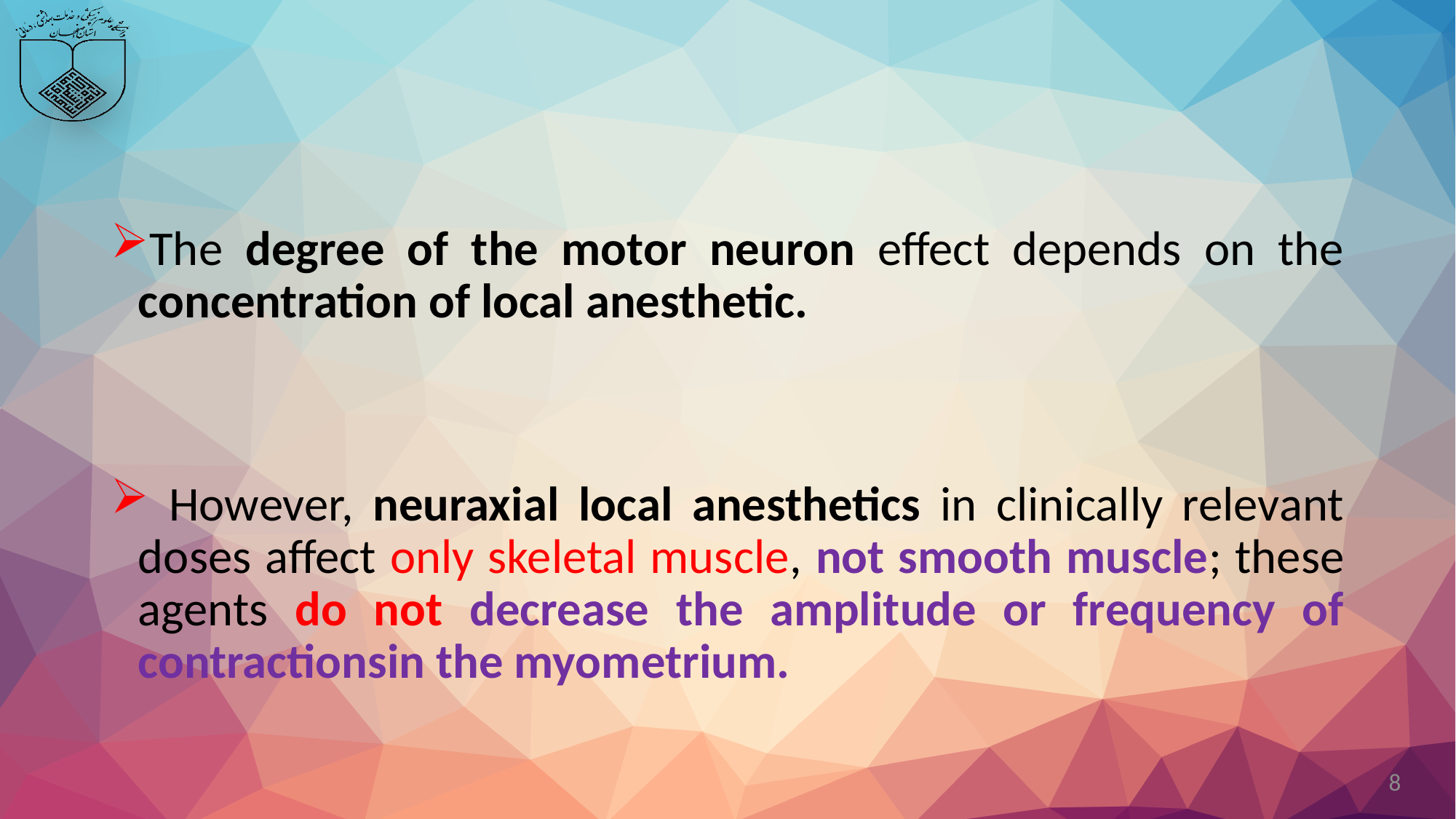

#
The degree of the motor neuron effect depends on the concentration of local anesthetic.

 However, neuraxial local anesthetics in clinically relevant doses affect only skeletal muscle, not smooth muscle; these agents do not decrease the amplitude or frequency of contractionsin the myometrium.
8